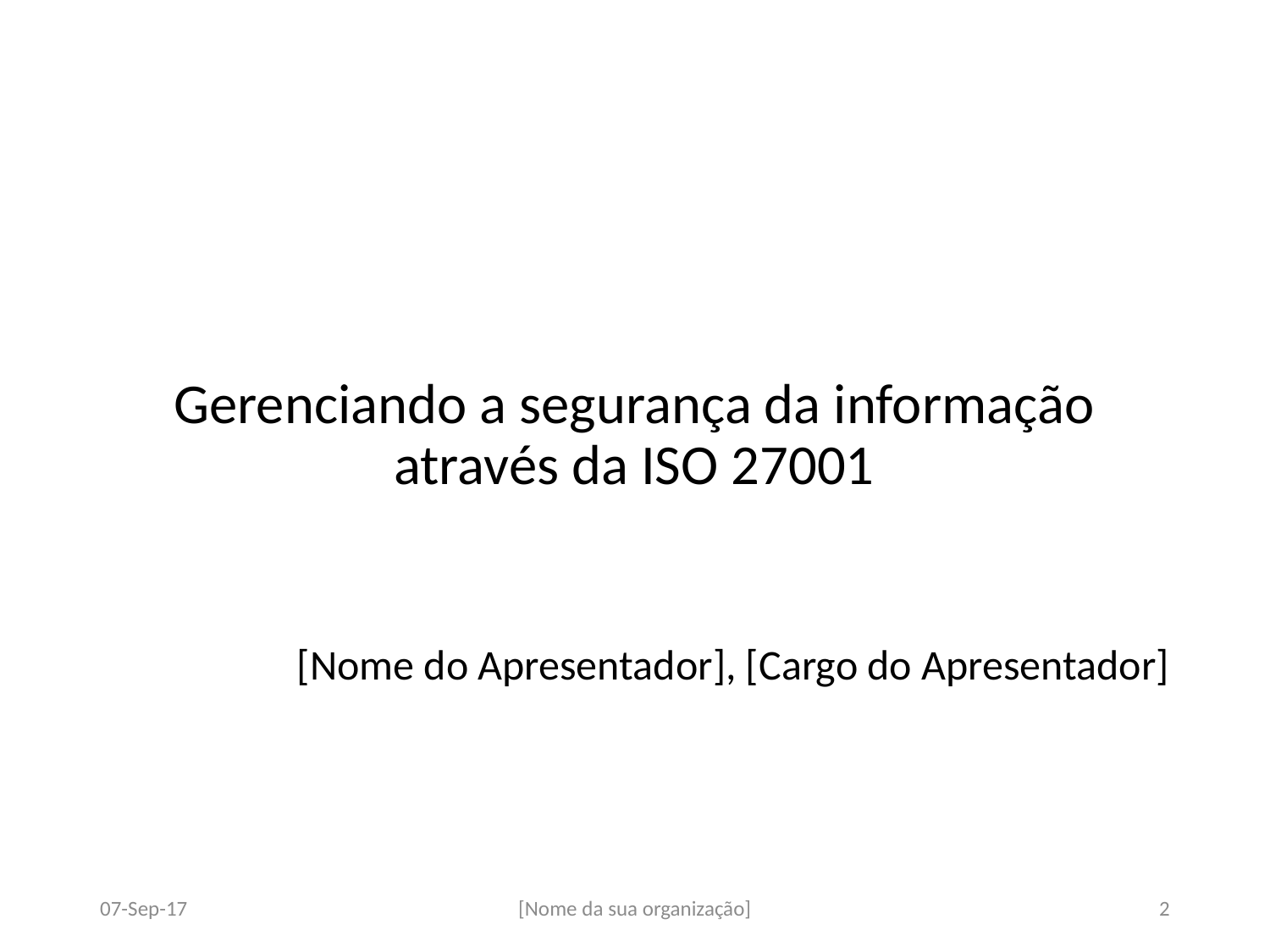

# Gerenciando a segurança da informação através da ISO 27001
[Nome do Apresentador], [Cargo do Apresentador]
07-Sep-17
[Nome da sua organização]
2